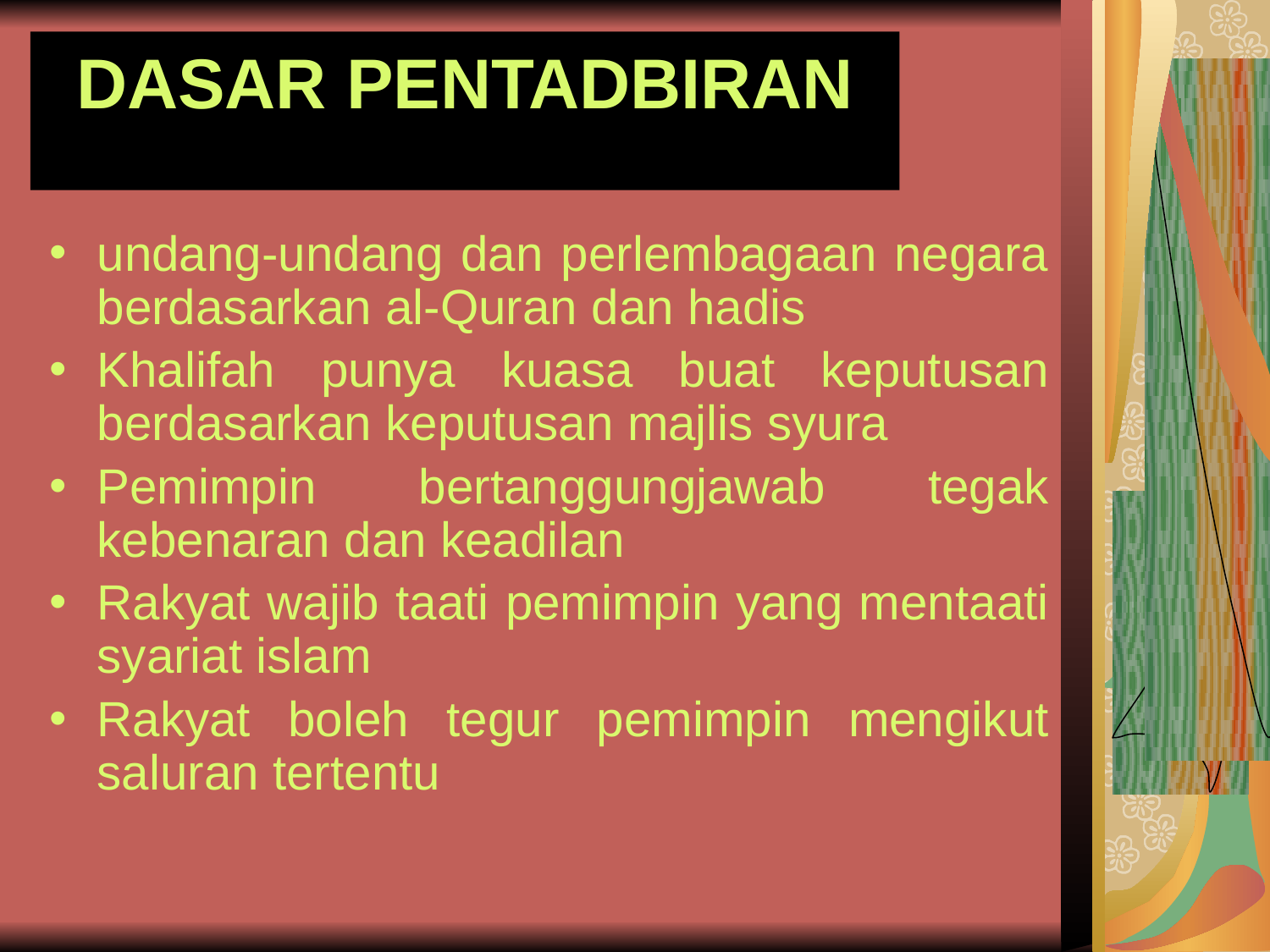

# DASAR PENTADBIRAN
undang-undang dan perlembagaan negara berdasarkan al-Quran dan hadis
Khalifah punya kuasa buat keputusan berdasarkan keputusan majlis syura
Pemimpin bertanggungjawab tegak kebenaran dan keadilan
Rakyat wajib taati pemimpin yang mentaati syariat islam
Rakyat boleh tegur pemimpin mengikut saluran tertentu